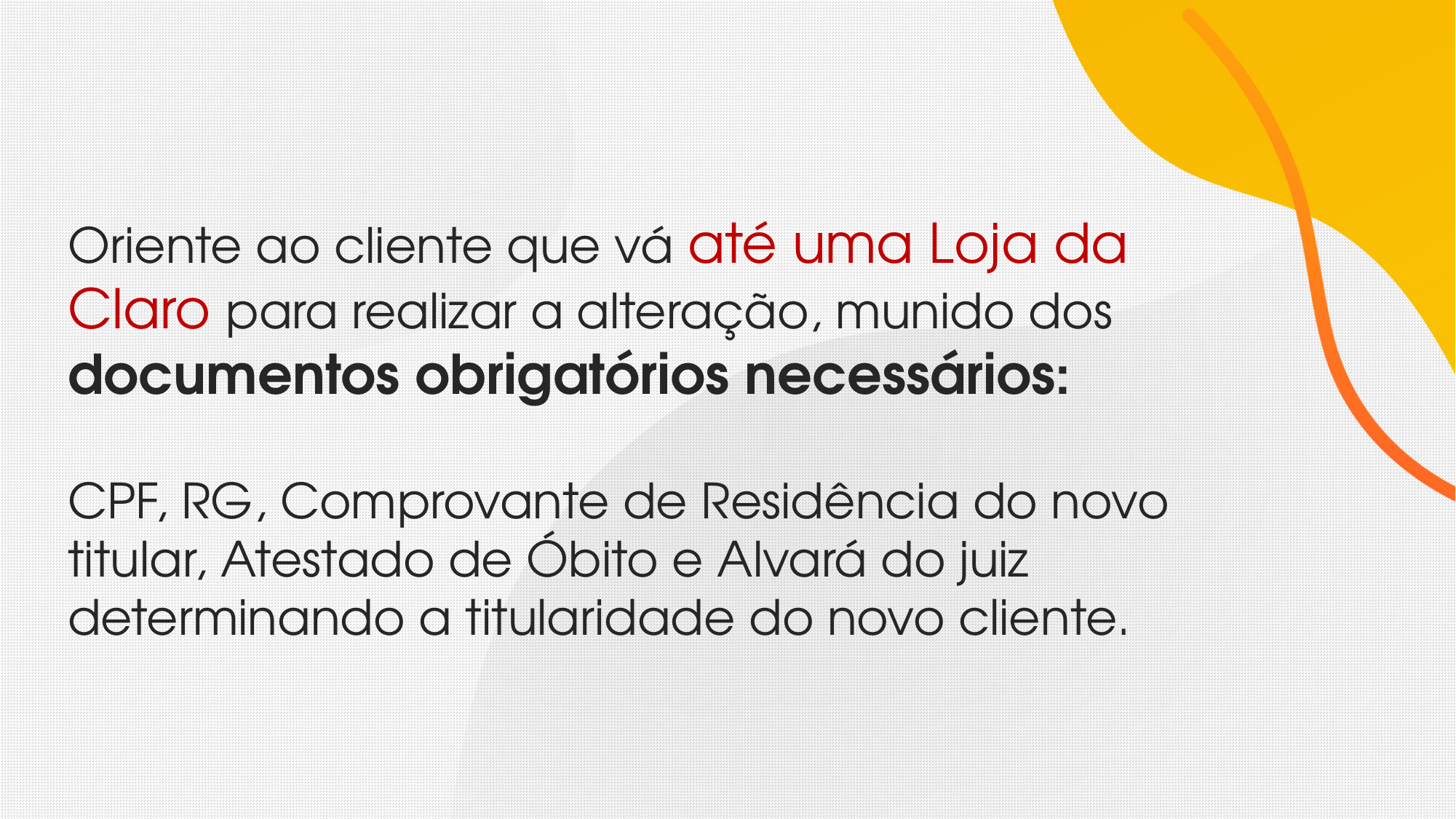

Oriente ao cliente que vá até uma Loja da Claro para realizar a alteração, munido dos documentos obrigatórios necessários:

CPF, RG, Comprovante de Residência do novo titular, Atestado de Óbito e Alvará do juiz determinando a titularidade do novo cliente.